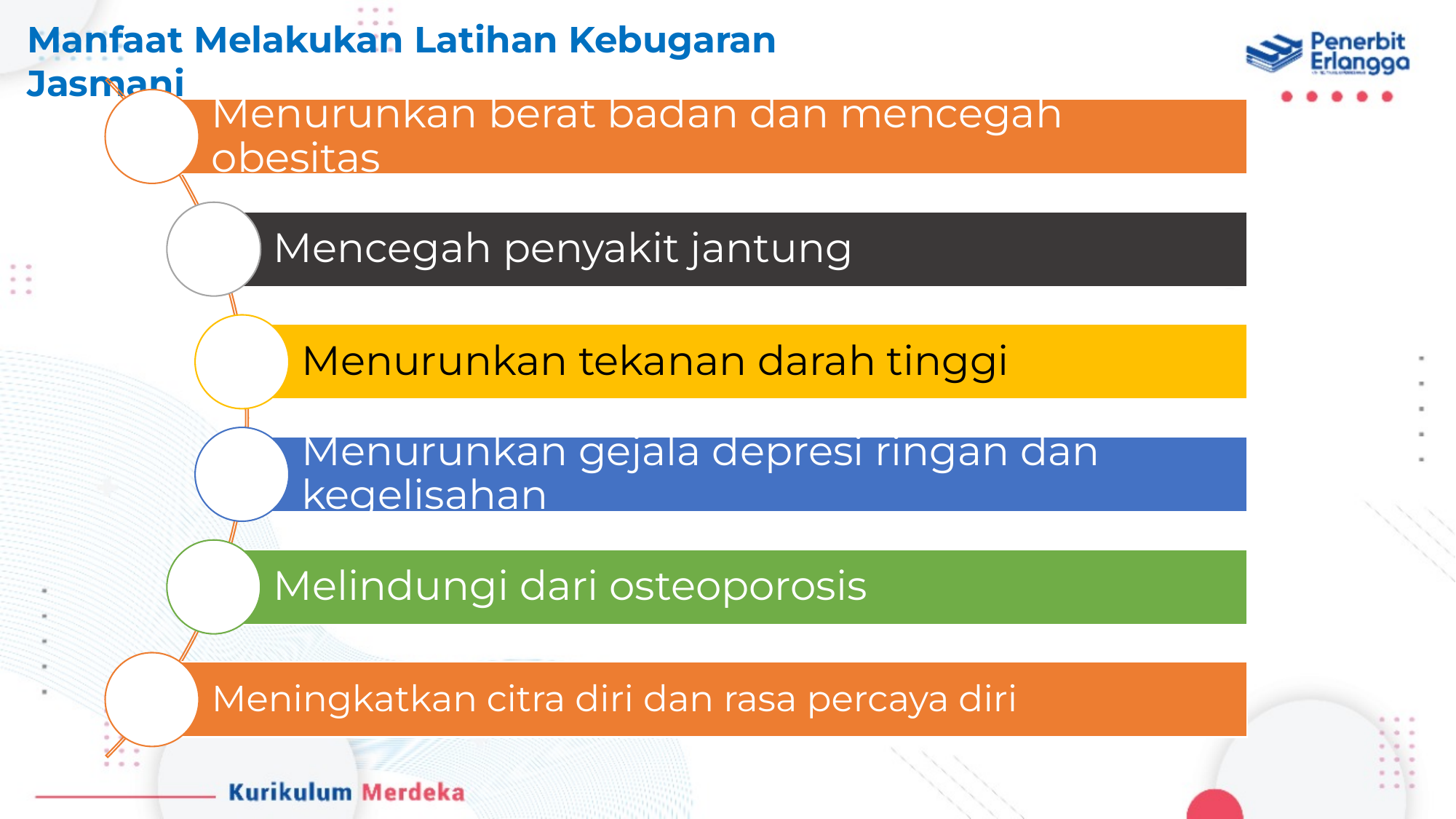

Manfaat Melakukan Latihan Kebugaran Jasmani
Menurunkan berat badan dan mencegah obesitas
Mencegah penyakit jantung
Menurunkan tekanan darah tinggi
Menurunkan gejala depresi ringan dan kegelisahan
Melindungi dari osteoporosis
Meningkatkan citra diri dan rasa percaya diri